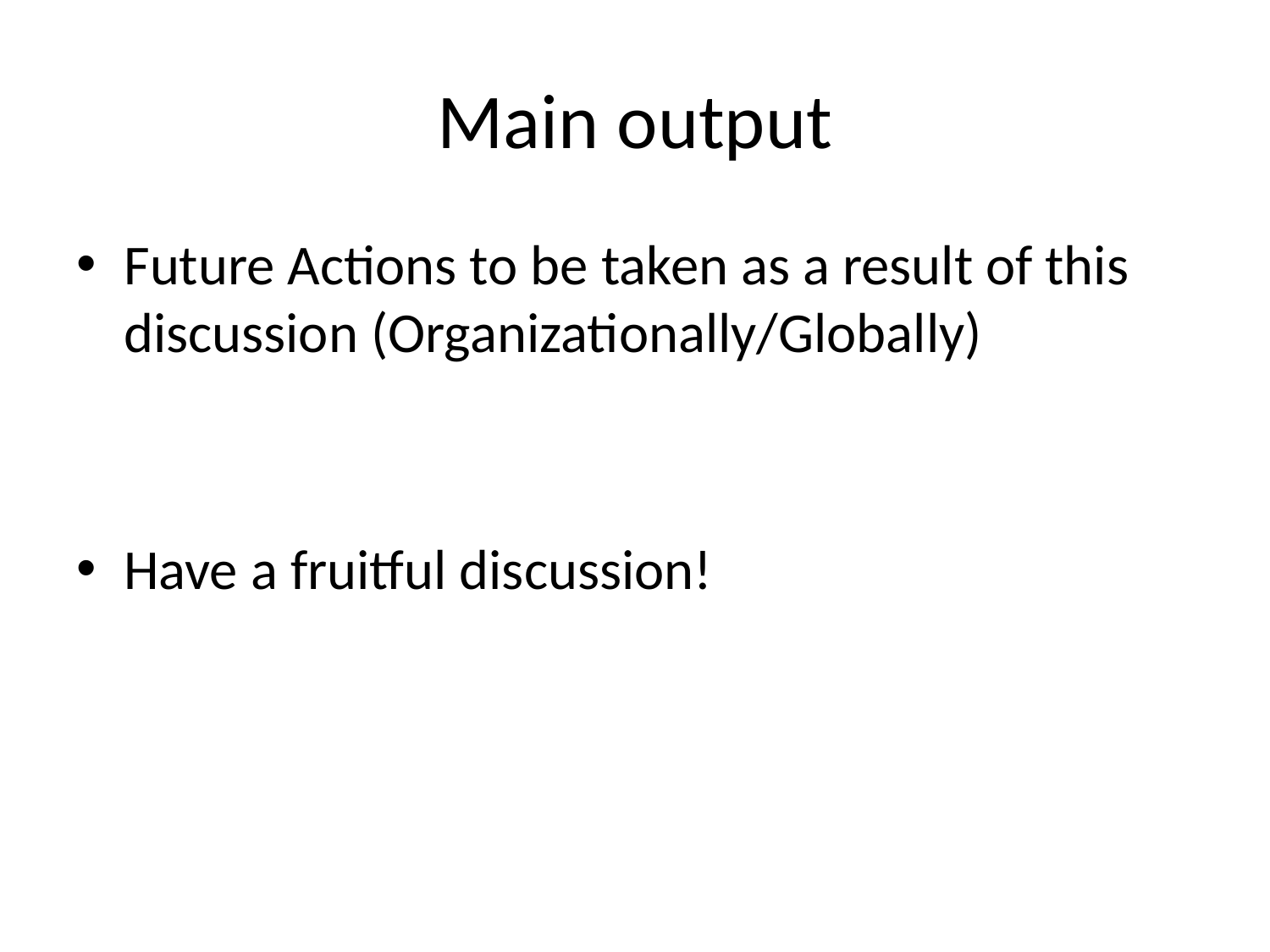

# Main output
Future Actions to be taken as a result of this discussion (Organizationally/Globally)

Have a fruitful discussion!